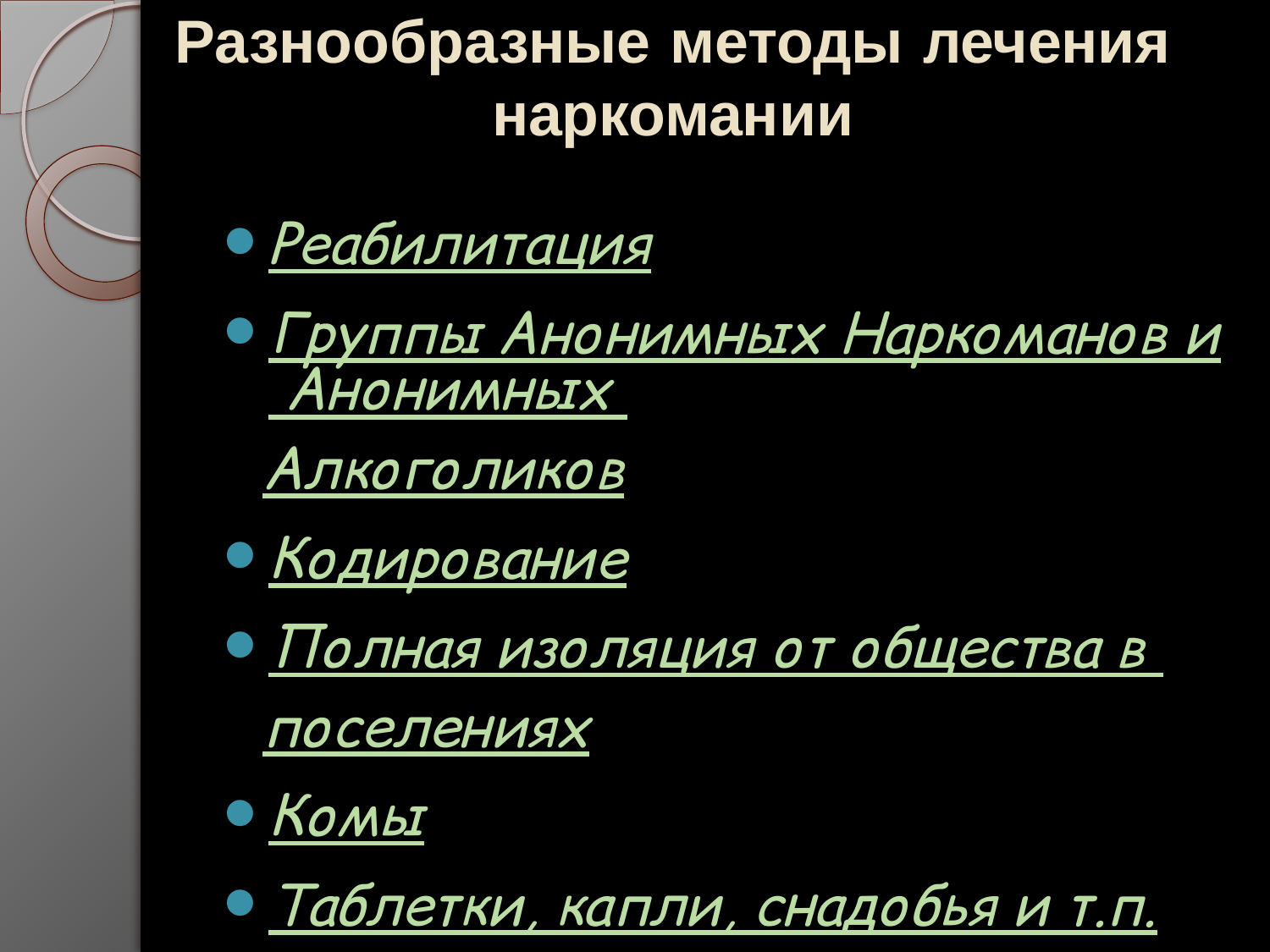

# Разнообразные методы лечения наркомании
Реабилитация
Группы Анонимных Наркоманов и Анонимных Алкоголиков
Кодирование
Полная изоляция от общества в поселениях
Комы
Таблетки, капли, снадобья и т.п.